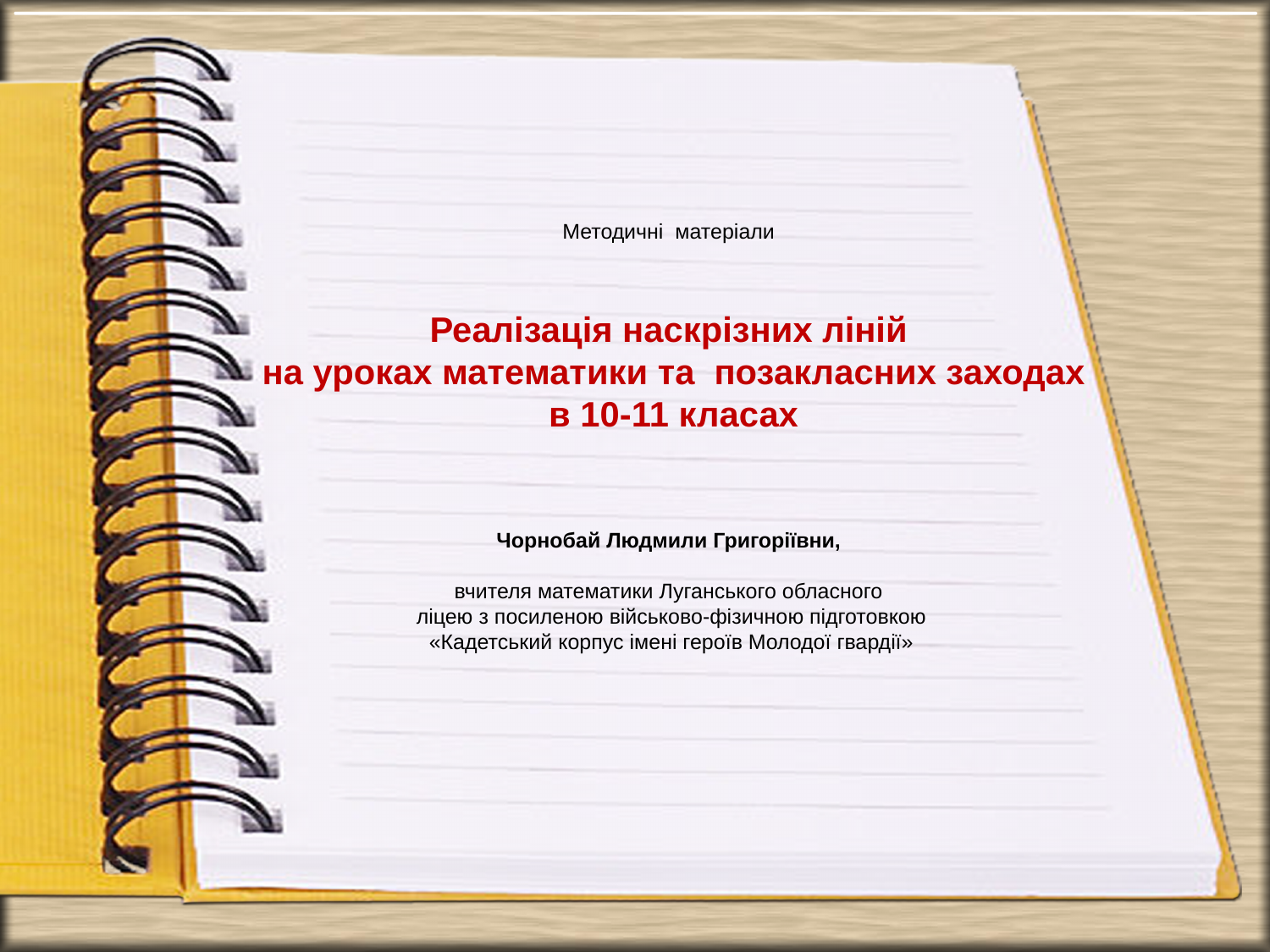

# Методичні  матеріали   Реалізація наскрізних ліній на уроках математики та  позакласних заходах в 10-11 класах    Чорнобай Людмили Григоріївни, вчителя математики Луганського обласного ліцею з посиленою військово-фізичною підготовкою «Кадетський корпус імені героїв Молодої гвардії»